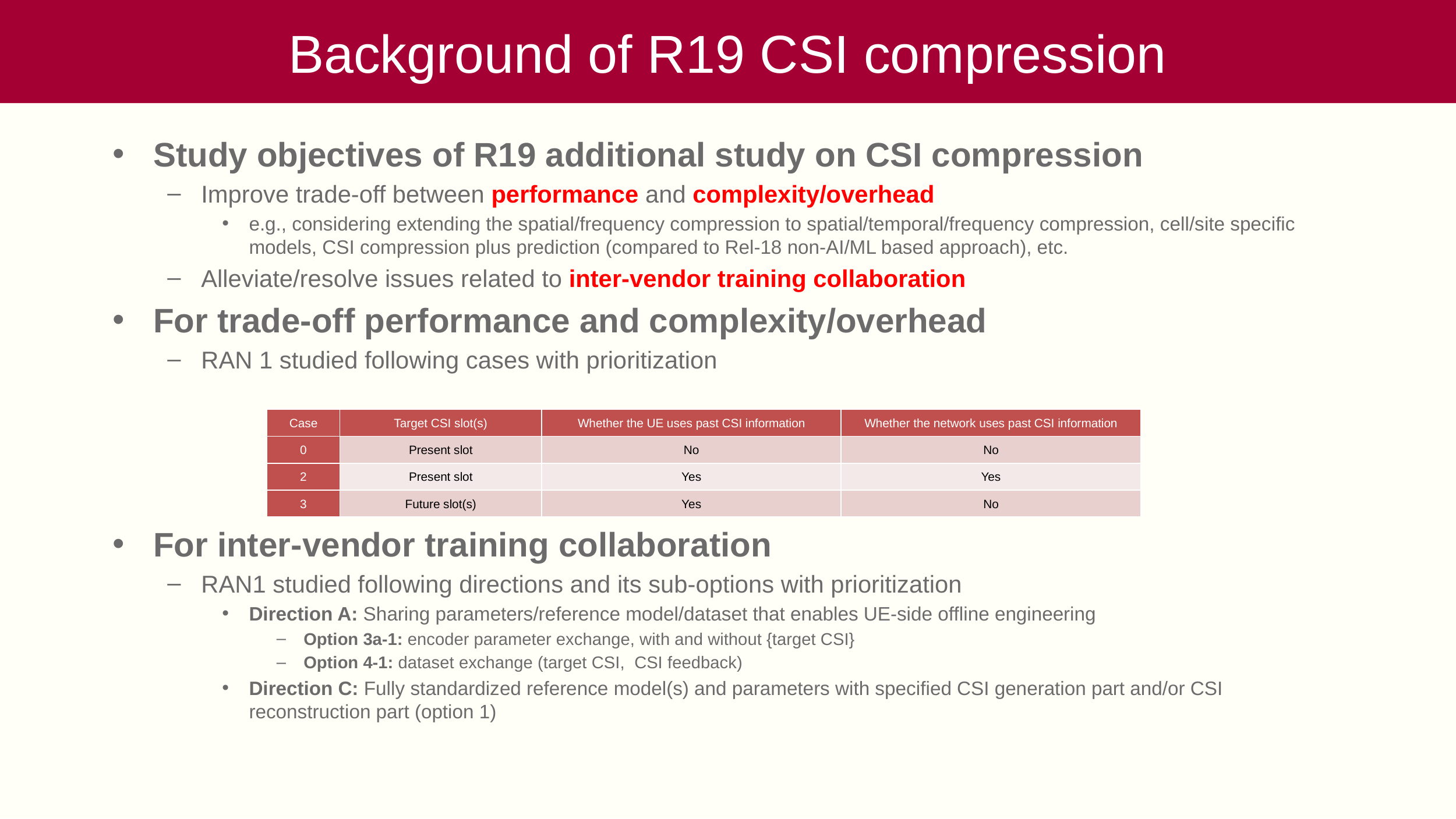

# Background of R19 CSI compression
Study objectives of R19 additional study on CSI compression
Improve trade-off between performance and complexity/overhead
e.g., considering extending the spatial/frequency compression to spatial/temporal/frequency compression, cell/site specific models, CSI compression plus prediction (compared to Rel-18 non-AI/ML based approach), etc.
Alleviate/resolve issues related to inter-vendor training collaboration
For trade-off performance and complexity/overhead
RAN 1 studied following cases with prioritization

For inter-vendor training collaboration
RAN1 studied following directions and its sub-options with prioritization
Direction A: Sharing parameters/reference model/dataset that enables UE-side offline engineering
Option 3a-1: encoder parameter exchange, with and without {target CSI}
Option 4-1: dataset exchange (target CSI,  CSI feedback)
Direction C: Fully standardized reference model(s) and parameters with specified CSI generation part and/or CSI reconstruction part (option 1)

| Case | Target CSI slot(s) | Whether the UE uses past CSI information | Whether the network uses past CSI information |
| --- | --- | --- | --- |
| 0 | Present slot | No | No |
| 2 | Present slot | Yes | Yes |
| 3 | Future slot(s) | Yes | No |